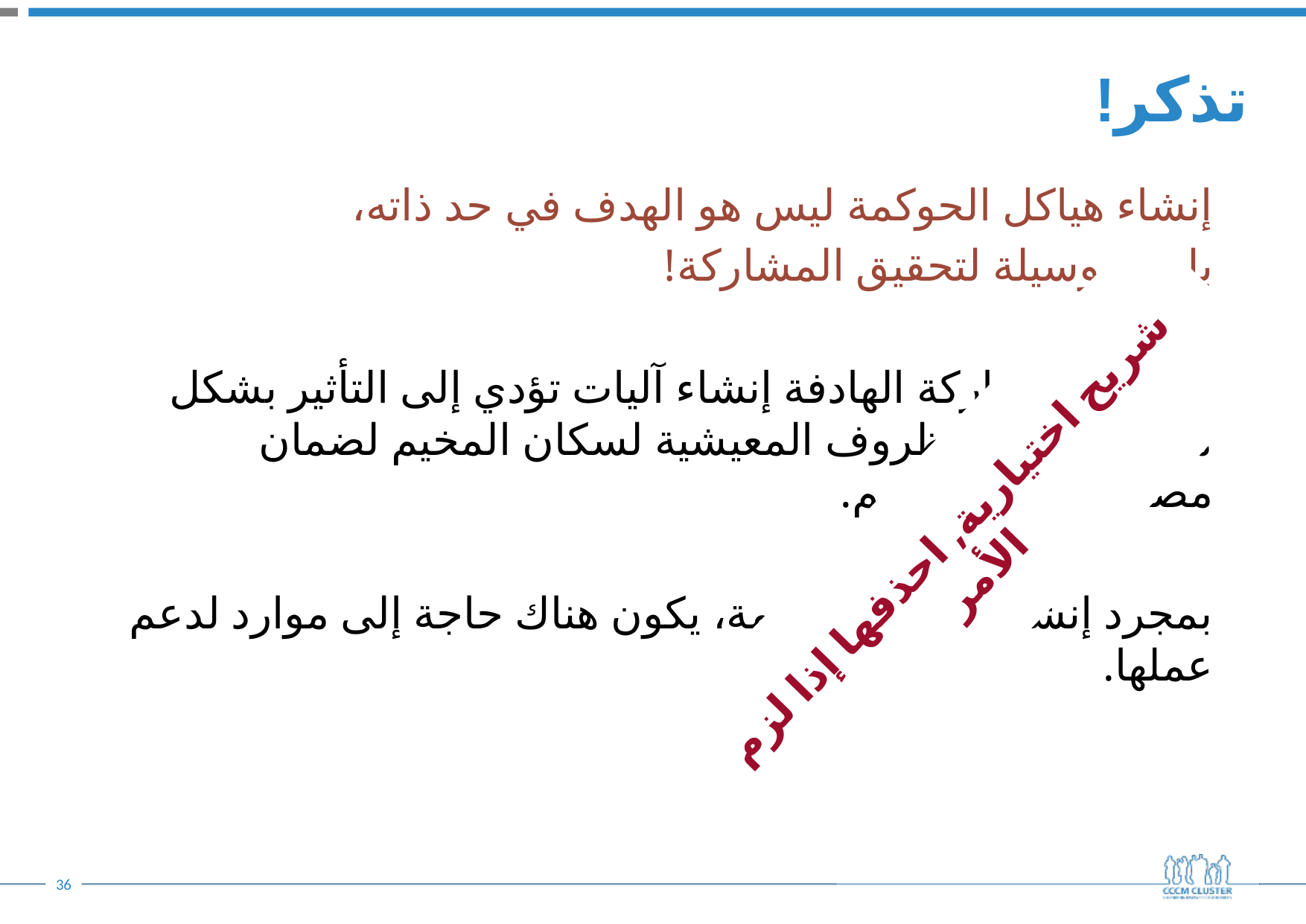

# تذكر!
إنشاء هياكل الحوكمة ليس هو الهدف في حد ذاته،
بل هو وسيلة لتحقيق المشاركة!

تتطلب المشاركة الهادفة إنشاء آليات تؤدي إلى التأثير بشكل ملموس على الظروف المعيشية لسكان المخيم لضمان مصالحهم/مشاركتهم.

بمجرد إنشاء هياكل الحوكمة، يكون هناك حاجة إلى موارد لدعم عملها.
شريح اختيارية, احذفها إذا لزم الأمر